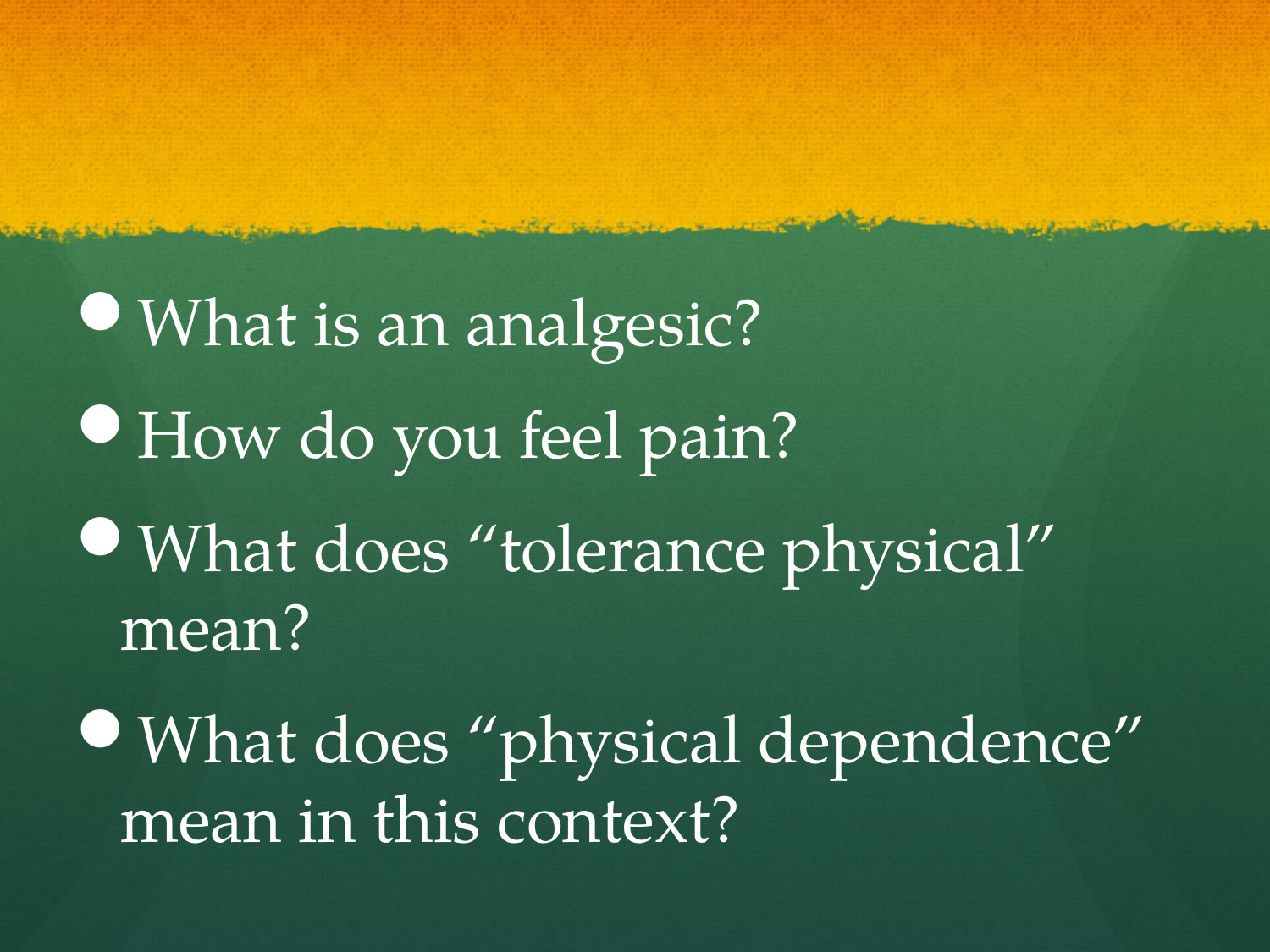

What is an analgesic?
How do you feel pain?
What does “tolerance physical” mean?
What does “physical dependence” mean in this context?